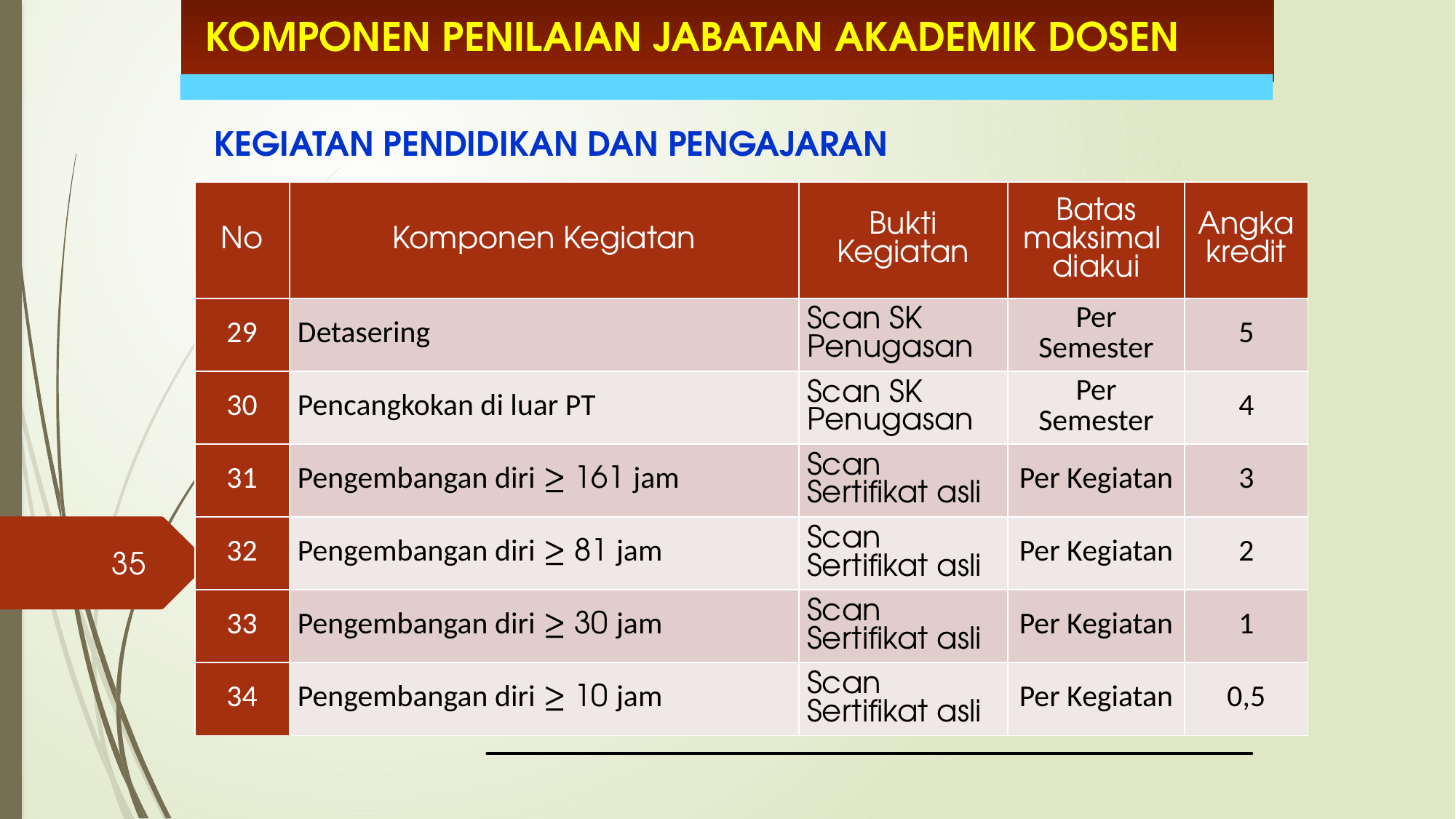

KOMPONEN PENILAIAN JABATAN AKADEMIK DOSEN

KEGIATAN PENDIDIKAN DAN PENGAJARAN
| No | Komponen Kegiatan | Bukti Kegiatan | Batas maksimal diakui | Angka kredit |
| --- | --- | --- | --- | --- |
| 29 | Detasering | Scan SK Penugasan | Per Semester | 5 |
| 30 | Pencangkokan di luar PT | Scan SK Penugasan | Per Semester | 4 |
| 31 | Pengembangan diri ≥ 161 jam | Scan Sertifikat asli | Per Kegiatan | 3 |
| 32 | Pengembangan diri ≥ 81 jam | Scan Sertifikat asli | Per Kegiatan | 2 |
| 33 | Pengembangan diri ≥ 30 jam | Scan Sertifikat asli | Per Kegiatan | 1 |
| 34 | Pengembangan diri ≥ 10 jam | Scan Sertifikat asli | Per Kegiatan | 0,5 |
35